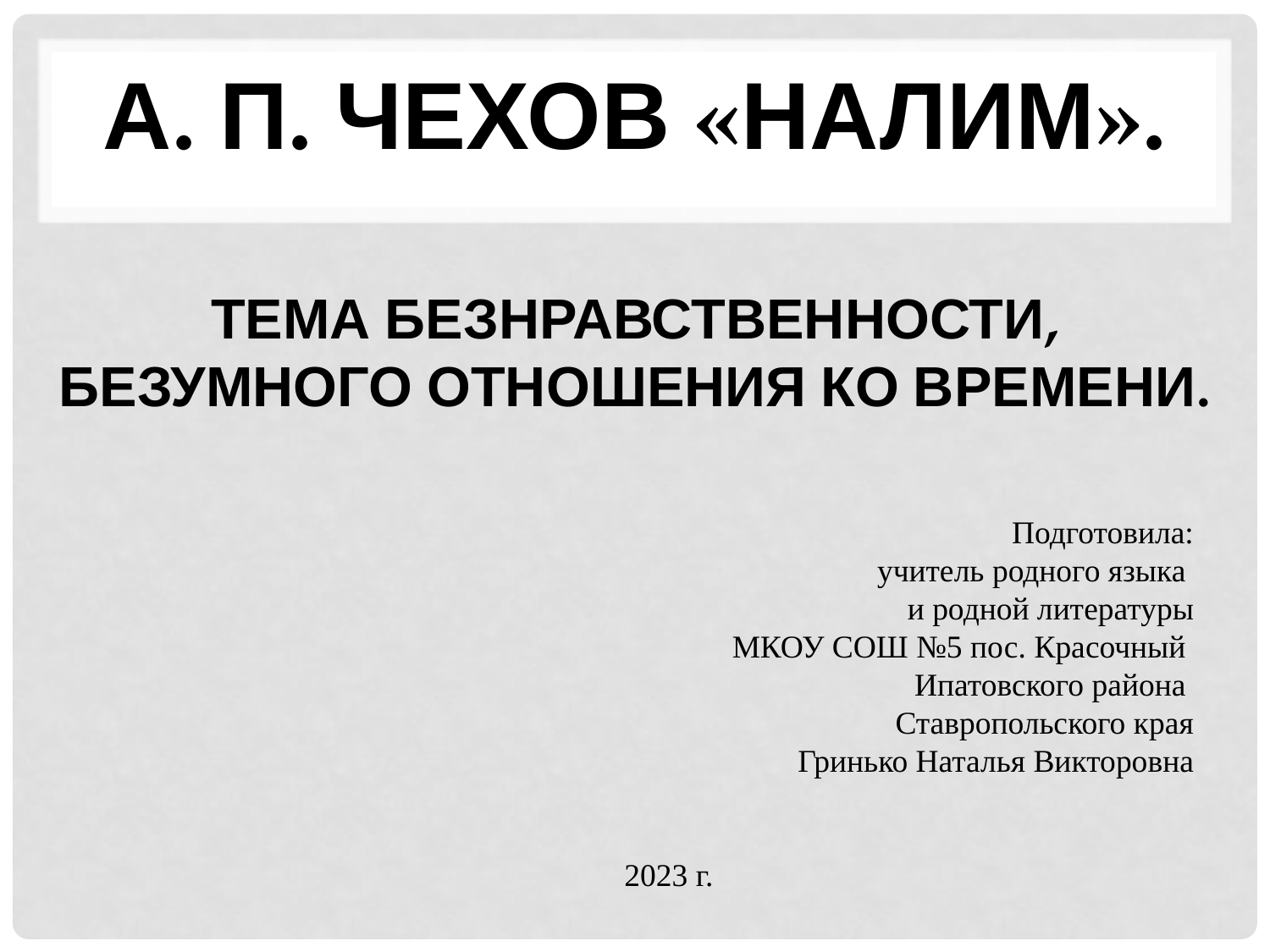

# А. П. Чехов «Налим». ТЕМА БЕЗНРАВСТВЕННОСТИ, БЕЗУМНОГО ОТНОШЕНИЯ КО ВРЕМЕНИ.

Подготовила:
учитель родного языка
и родной литературы
МКОУ СОШ №5 пос. Красочный
Ипатовского района
Ставропольского края
Гринько Наталья Викторовна

                                                                    2023 г.